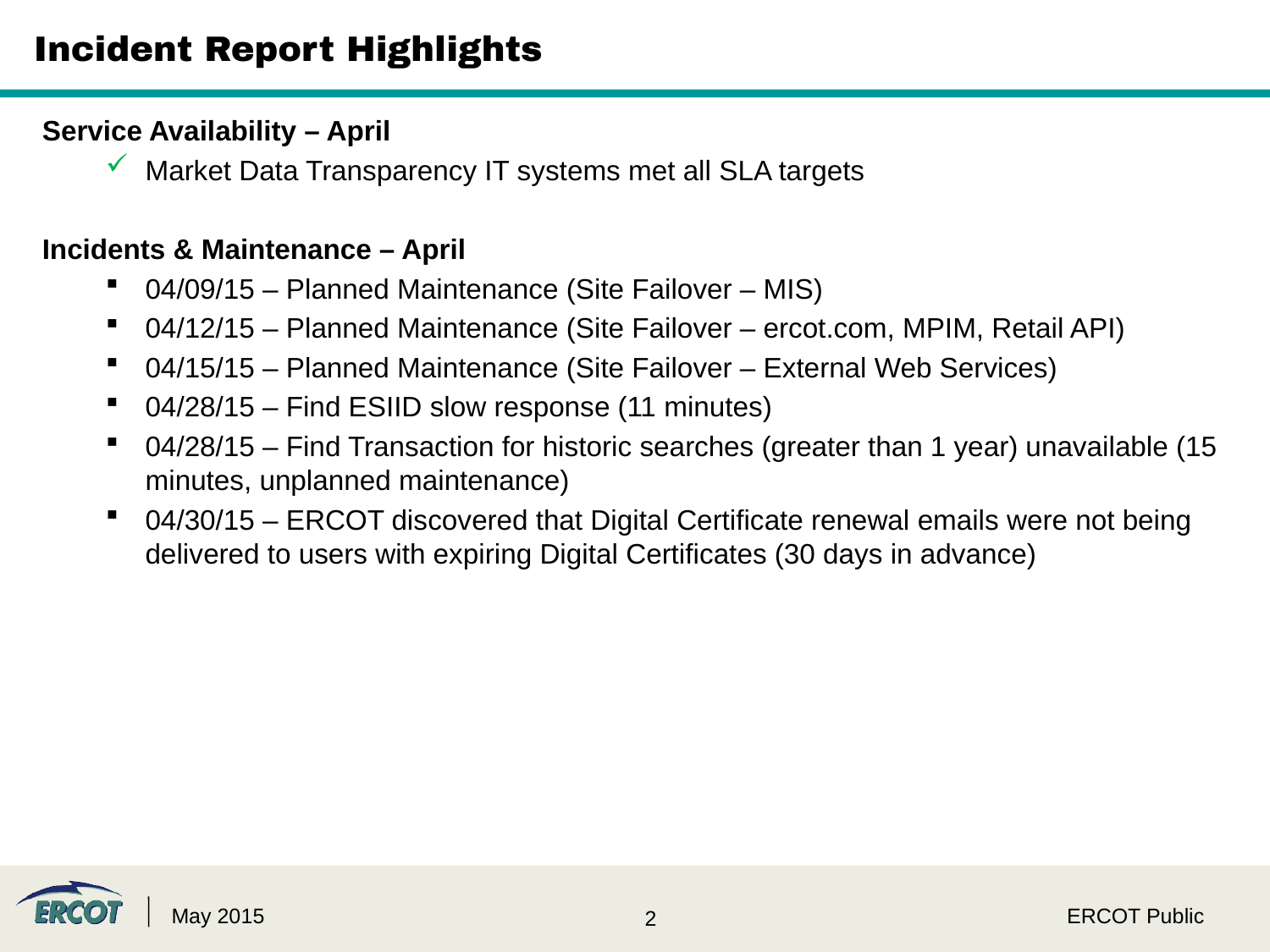

# Incident Report Highlights
Service Availability – April
Market Data Transparency IT systems met all SLA targets

Incidents & Maintenance – April
04/09/15 – Planned Maintenance (Site Failover – MIS)
04/12/15 – Planned Maintenance (Site Failover – ercot.com, MPIM, Retail API)
04/15/15 – Planned Maintenance (Site Failover – External Web Services)
04/28/15 – Find ESIID slow response (11 minutes)
04/28/15 – Find Transaction for historic searches (greater than 1 year) unavailable (15 minutes, unplanned maintenance)
04/30/15 – ERCOT discovered that Digital Certificate renewal emails were not being delivered to users with expiring Digital Certificates (30 days in advance)

May 2015
ERCOT Public